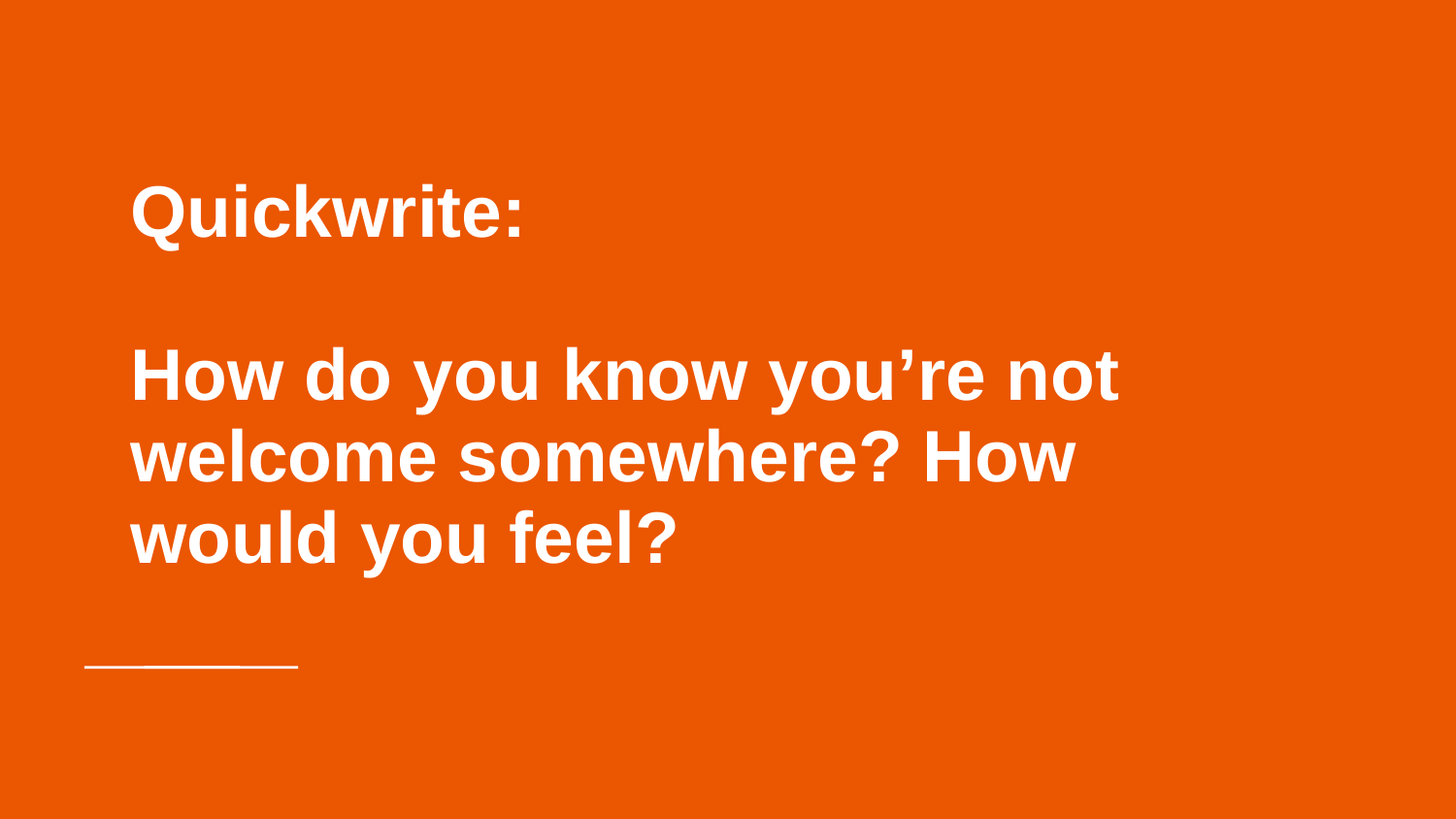

# Quickwrite:

How do you know you’re not welcome somewhere? How would you feel?